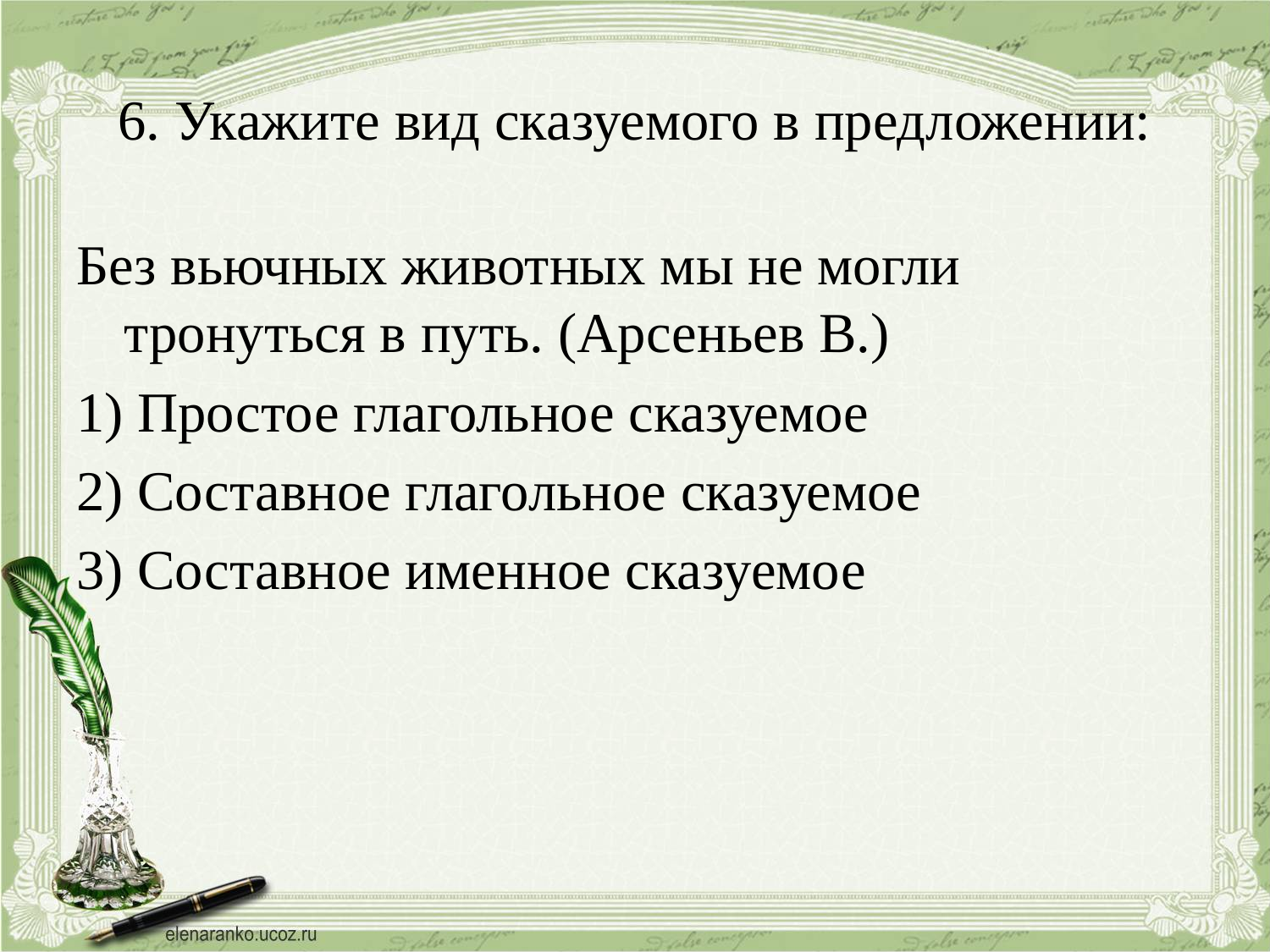

# 6. Укажите вид сказуемого в предложении:
Без вьючных животных мы не могли тронуться в путь. (Арсеньев В.)
1) Простое глагольное сказуемое
2) Составное глагольное сказуемое
3) Составное именное сказуемое